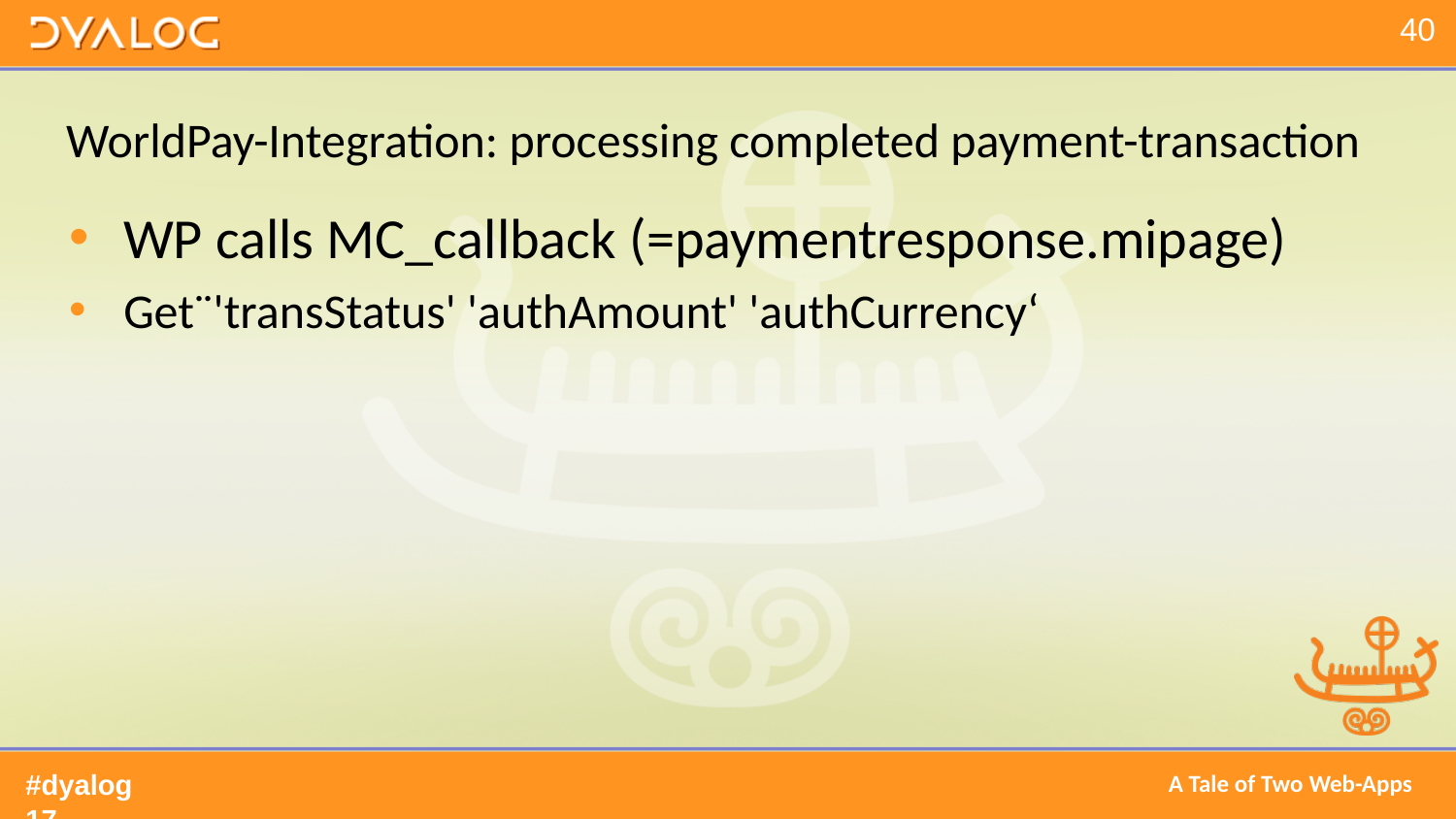

# WorldPay-Integration: processing completed payment-transaction
WP calls MC_callback (=paymentresponse.mipage)
Get¨'transStatus' 'authAmount' 'authCurrency‘
A Tale of Two Web-Apps